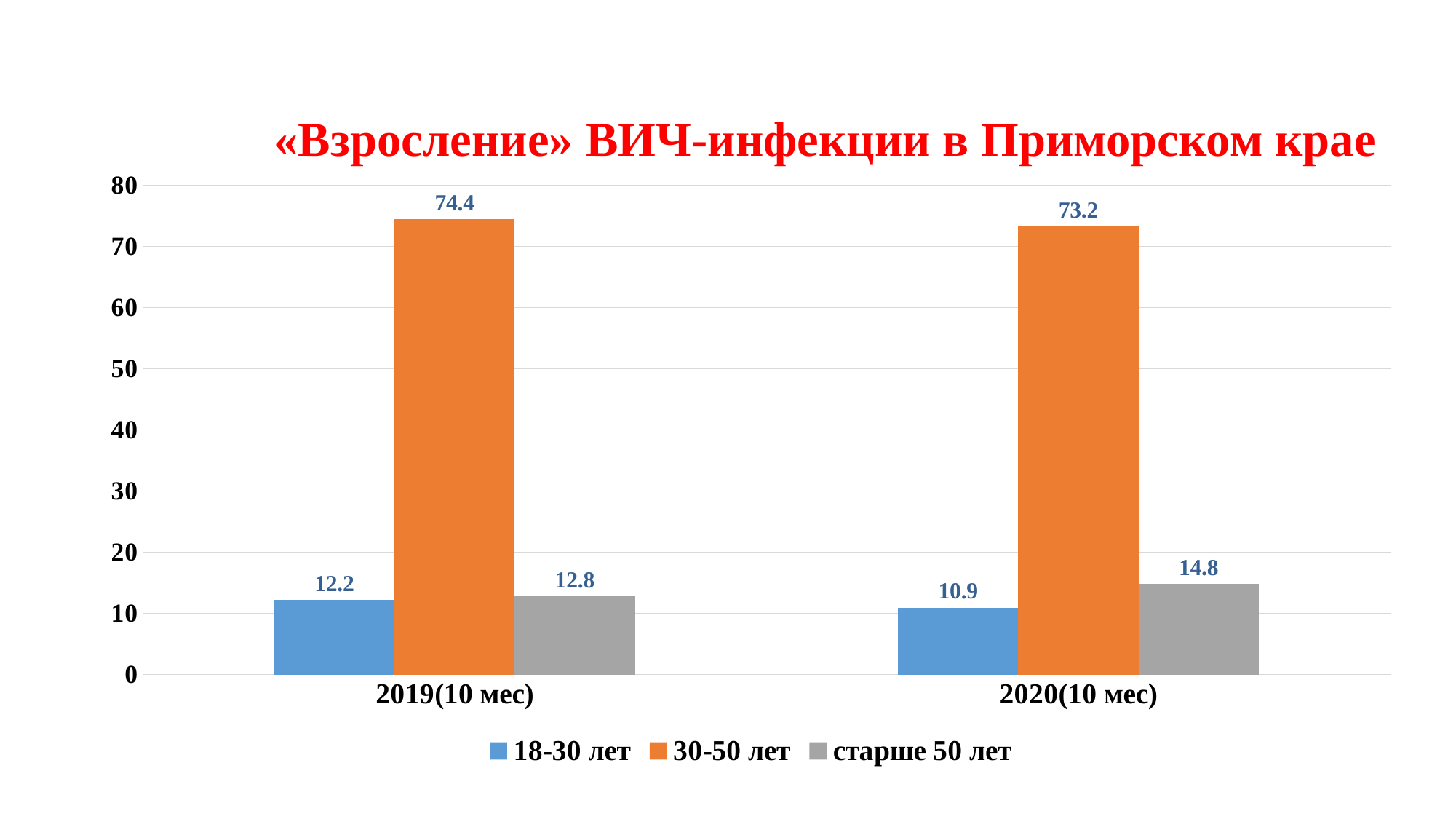

# «Взросление» ВИЧ-инфекции в Приморском крае

### Chart

| Category | 18-30 лет | 30-50 лет | старше 50 лет |
|---|---|---|---|
| 2019(10 мес) | 12.2 | 74.4 | 12.8 |
| 2020(10 мес) | 10.9 | 73.2 | 14.8 |